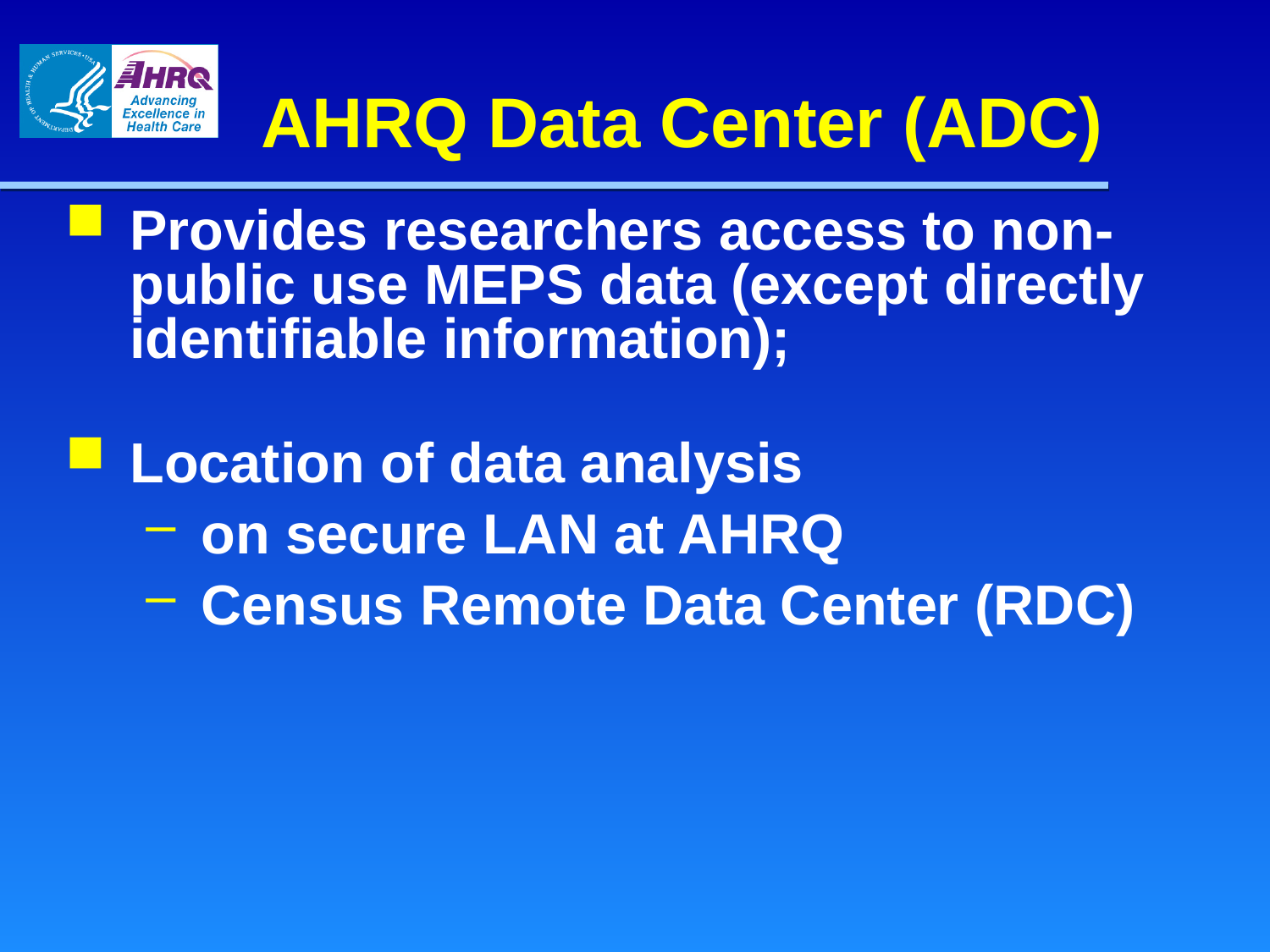

# AHRQ Data Center (ADC)
Provides researchers access to non-public use MEPS data (except directly identifiable information);

Location of data analysis
on secure LAN at AHRQ
Census Remote Data Center (RDC)